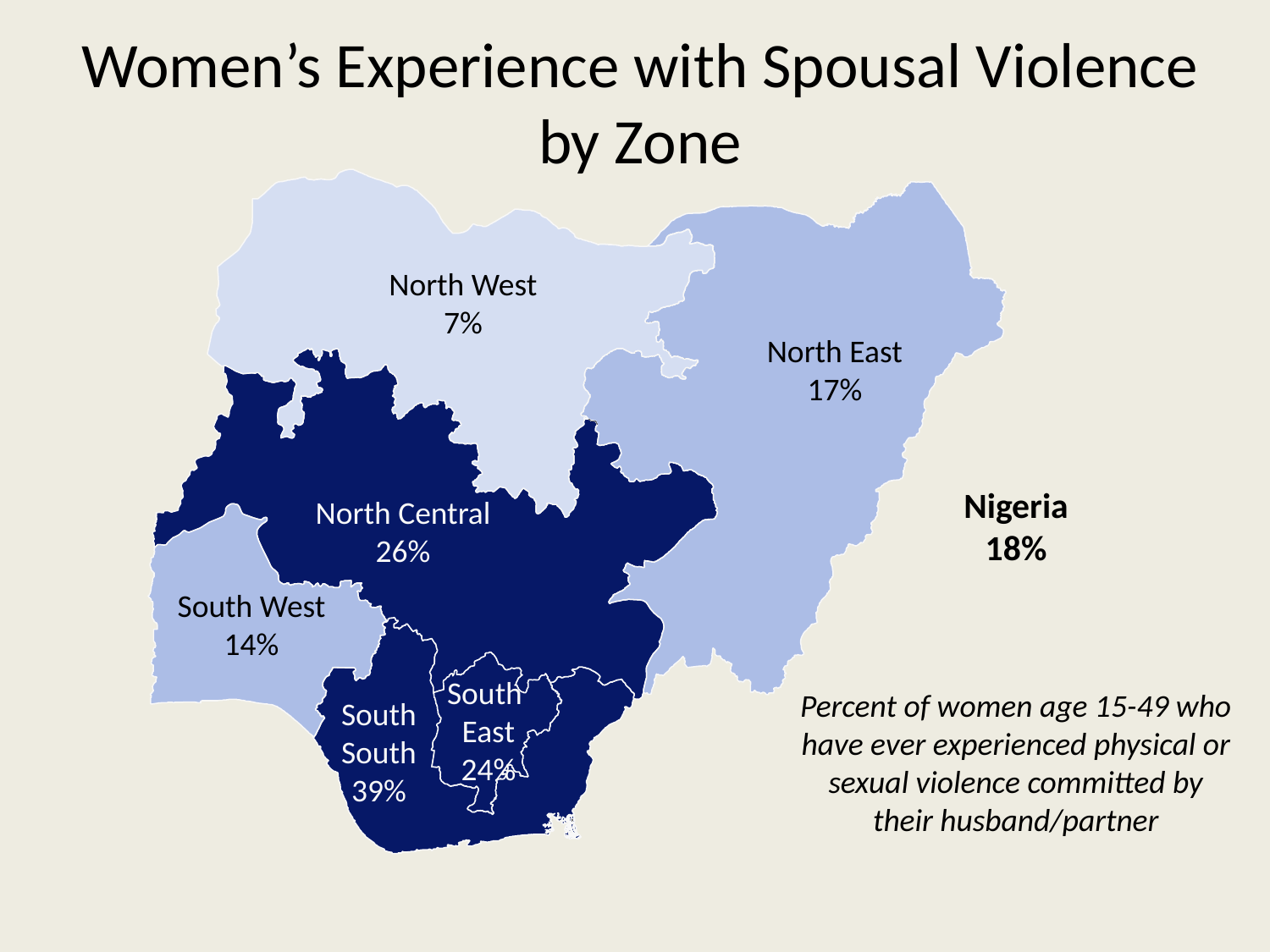

# Women’s Experience with Spousal Violence by Zone

North West
7%
North East
17%
North Central
26%
South West
14%
South
East
24%
South
South
39%
Nigeria
18%
Percent of women age 15-49 who have ever experienced physical or sexual violence committed by their husband/partner